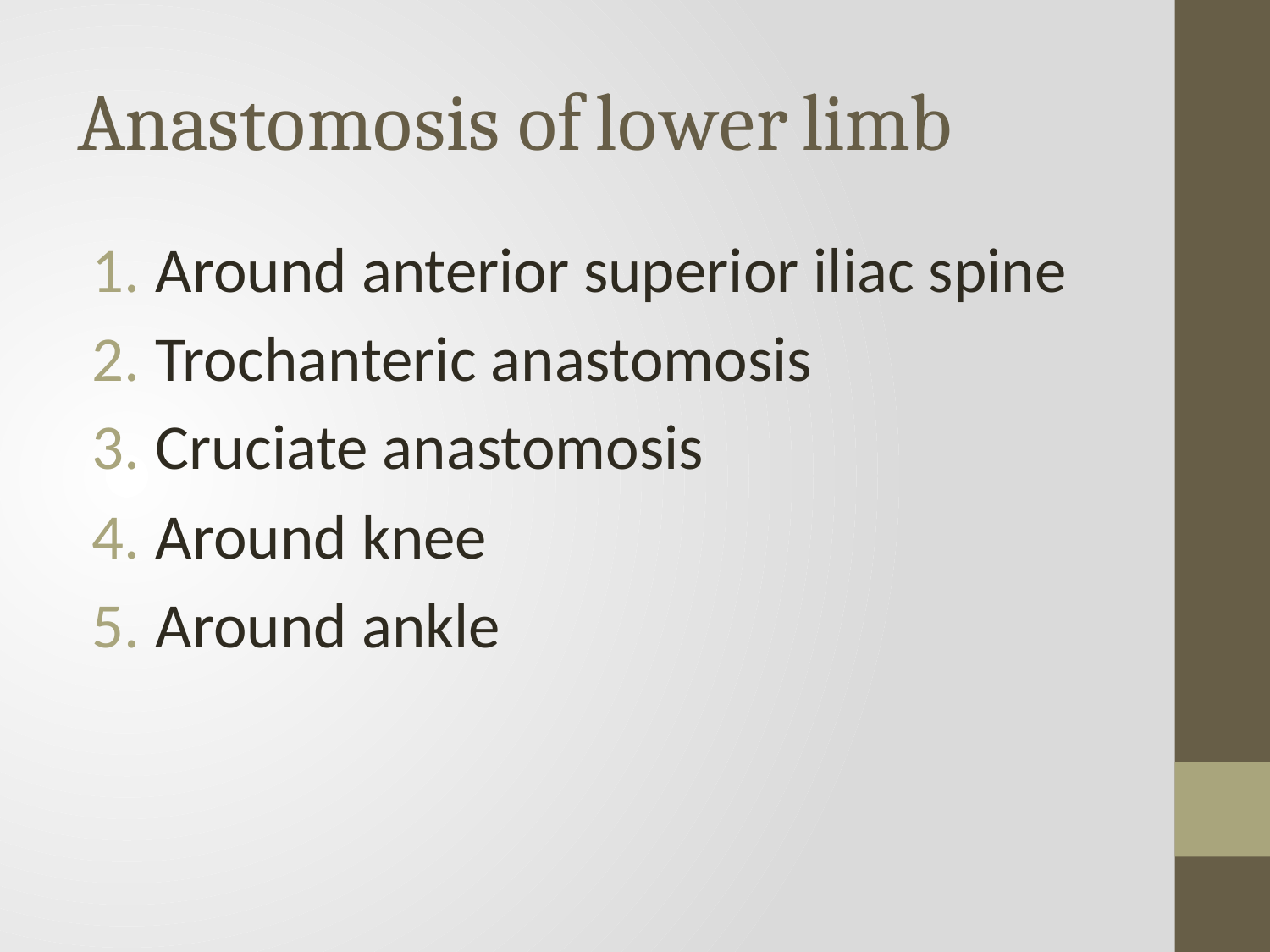

# Anastomosis of lower limb
Around anterior superior iliac spine
Trochanteric anastomosis
Cruciate anastomosis
Around knee
Around ankle